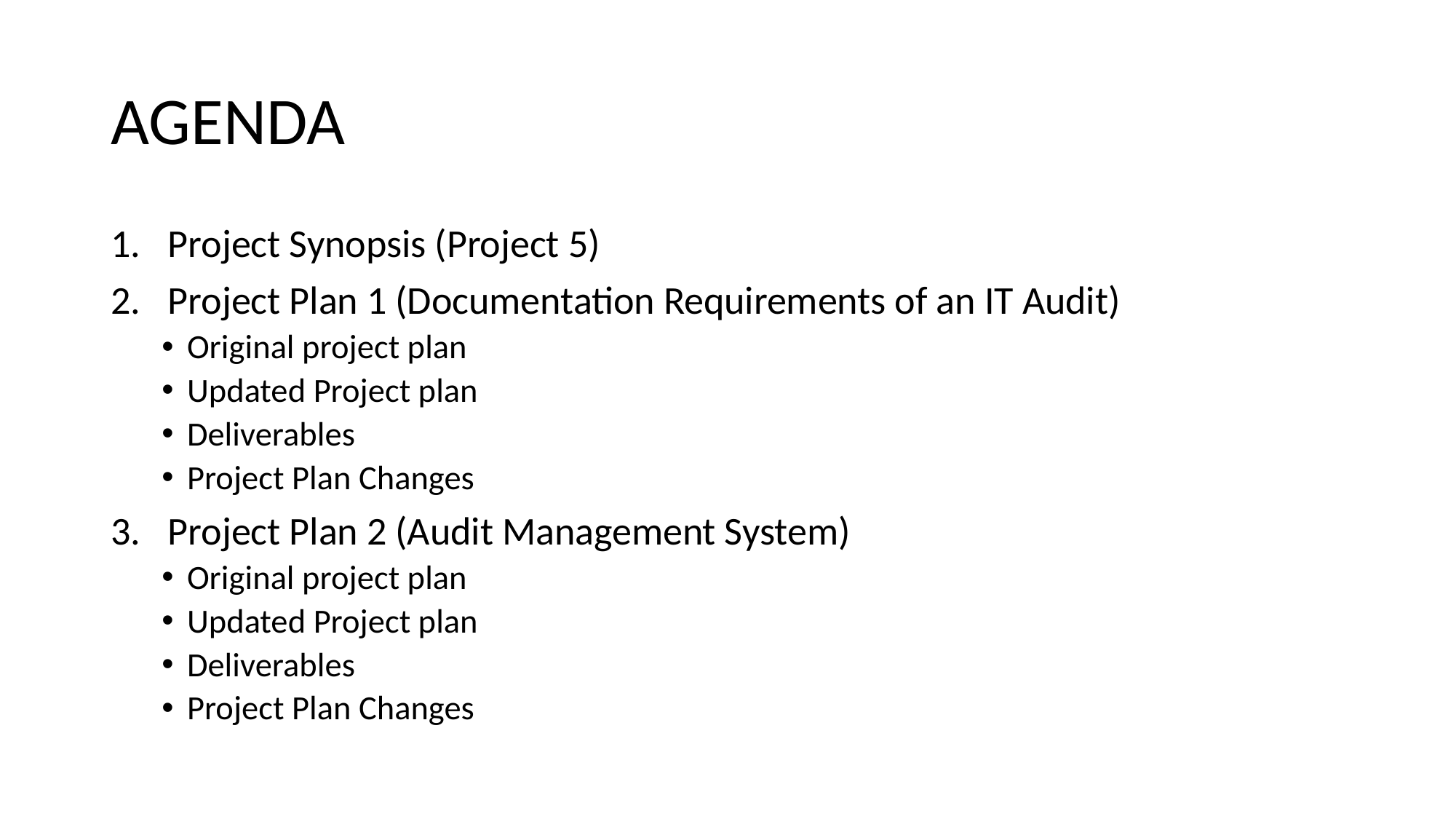

# AGENDA
Project Synopsis (Project 5)
Project Plan 1 (Documentation Requirements of an IT Audit)
Original project plan
Updated Project plan
Deliverables
Project Plan Changes
Project Plan 2 (Audit Management System)
Original project plan
Updated Project plan
Deliverables
Project Plan Changes